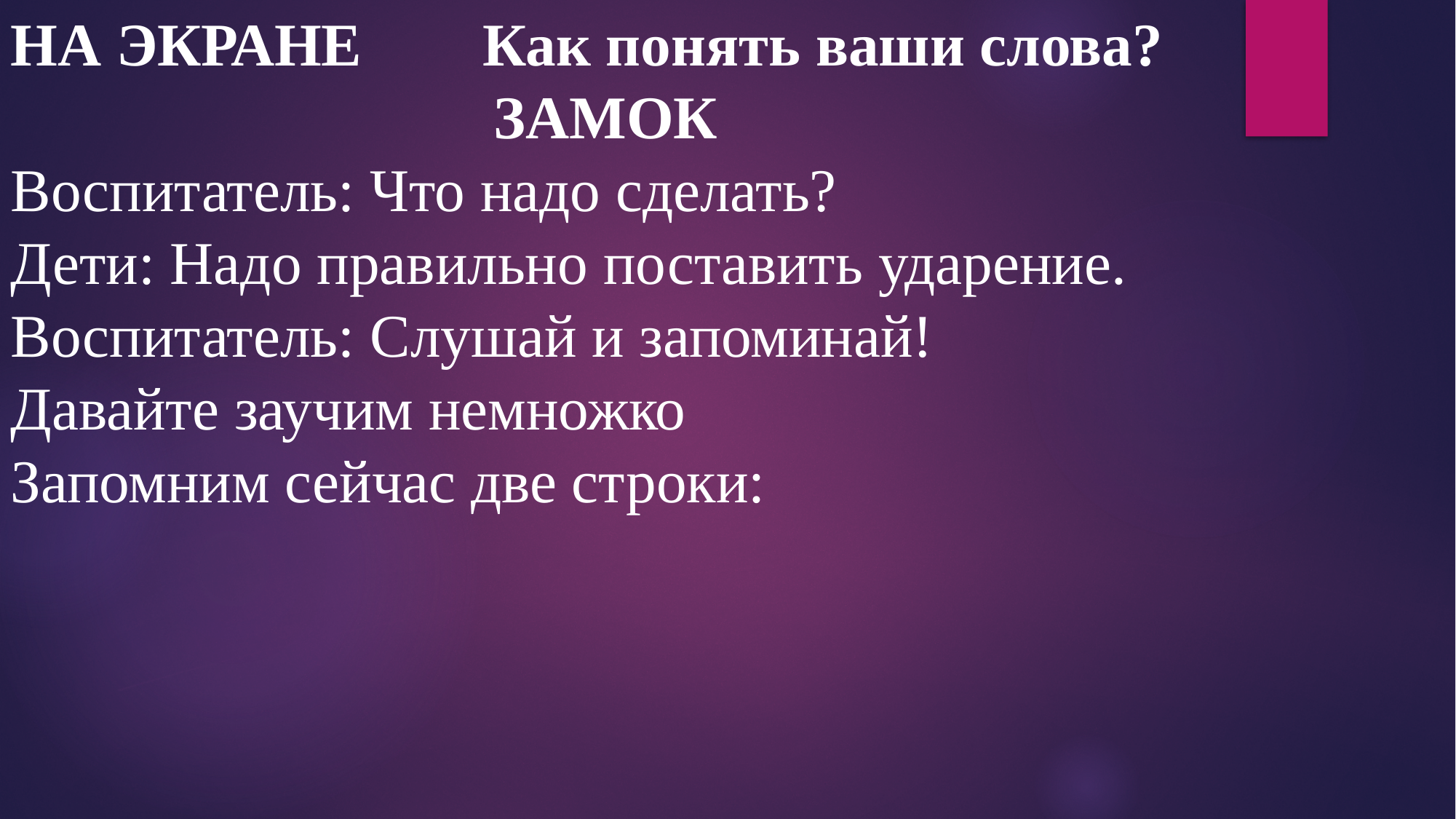

НА ЭКРАНЕ        Как понять ваши слова?
                                ЗАМОК
Воспитатель: Что надо сделать?
Дети: Надо правильно поставить ударение.
Воспитатель: Слушай и запоминай!
Давайте заучим немножко
Запомним сейчас две строки: